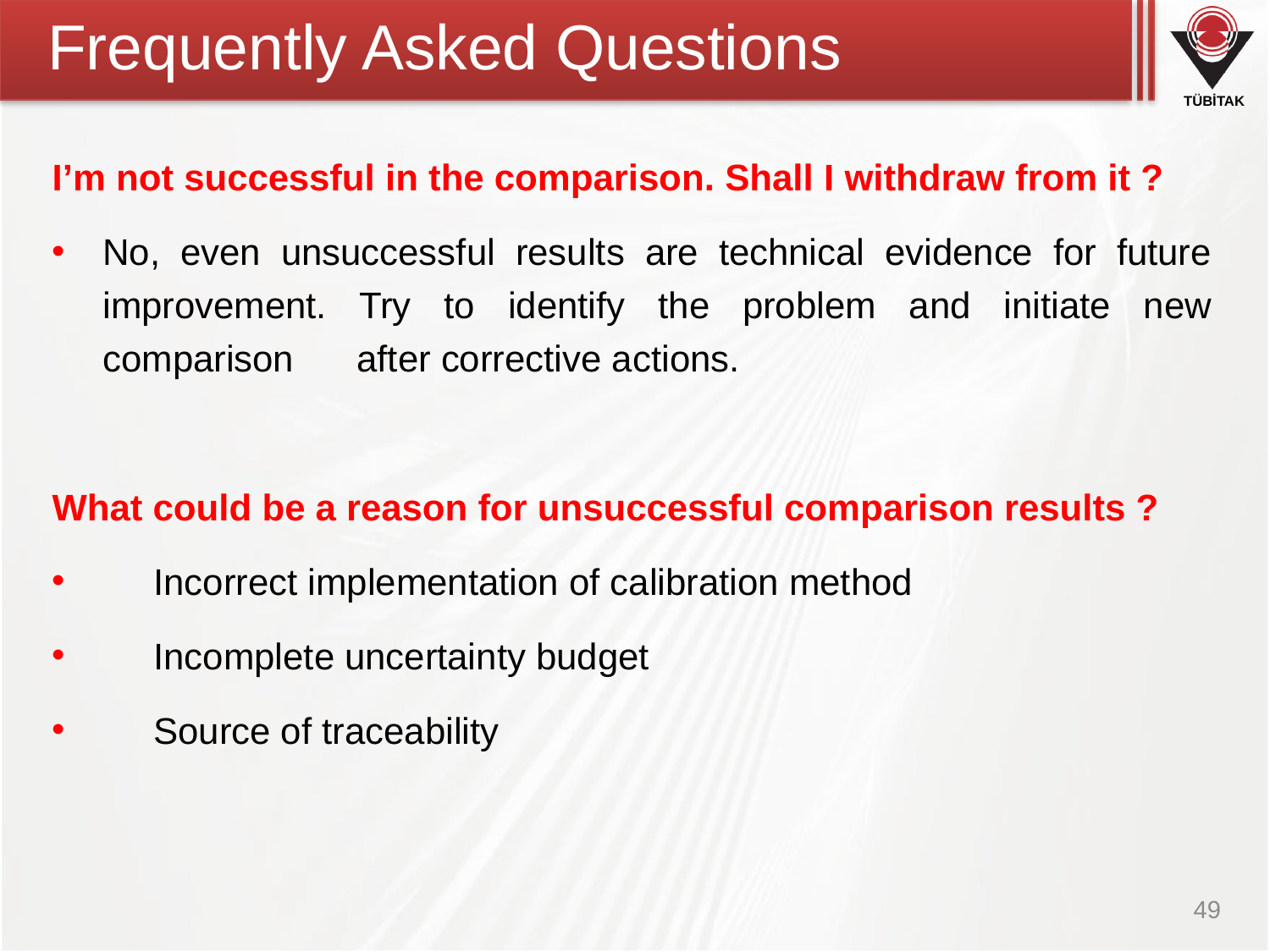

Frequently Asked Questions
I’m not successful in the comparison. Shall I withdraw from it ?
No, even unsuccessful results are technical evidence for future improvement. Try to identify the problem and initiate new comparison 	after corrective actions.

What could be a reason for unsuccessful comparison results ?
 	Incorrect implementation of calibration method
 	Incomplete uncertainty budget
 	Source of traceability

49